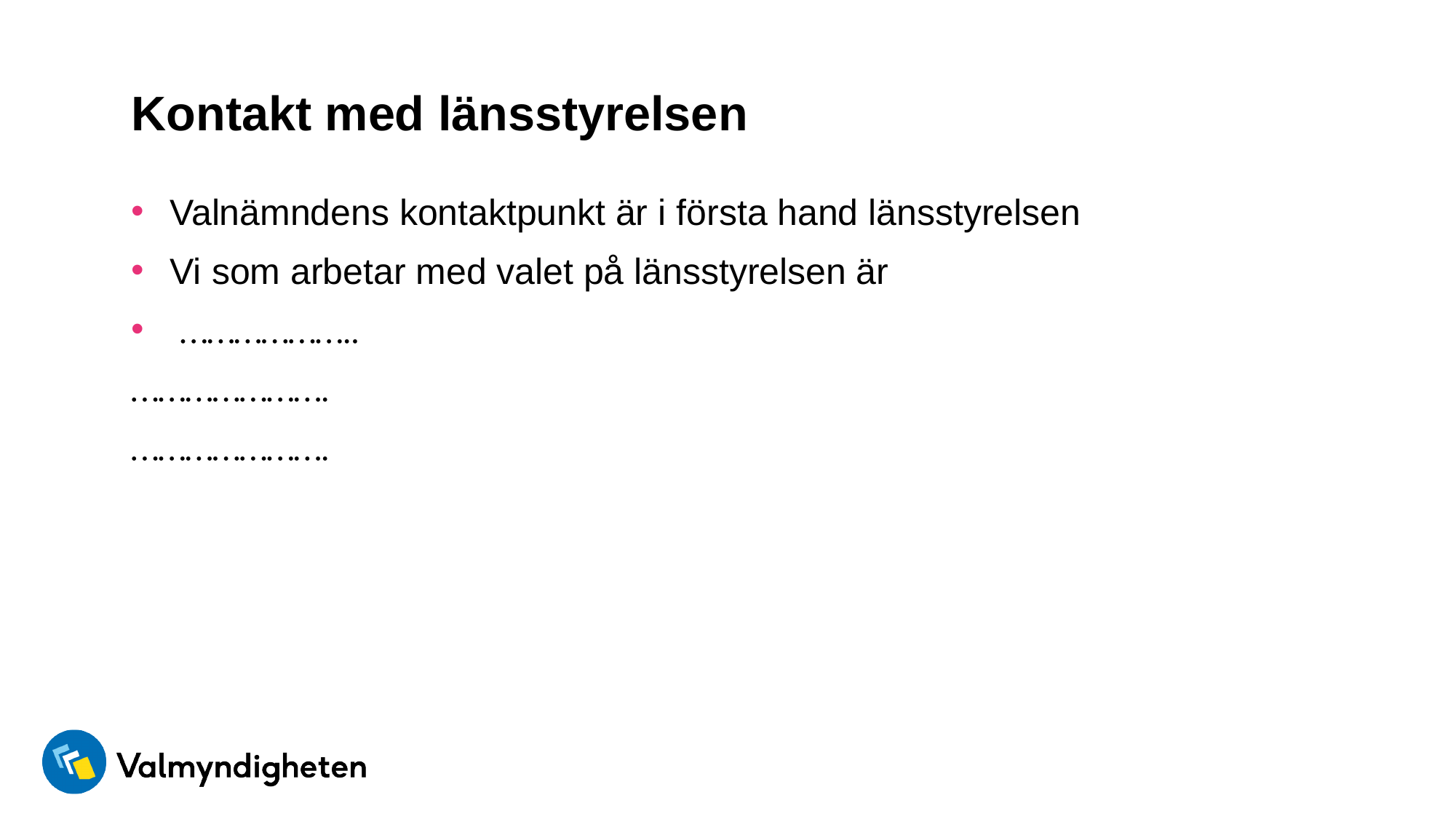

# Kontakt med länsstyrelsen
Valnämndens kontaktpunkt är i första hand länsstyrelsen
Vi som arbetar med valet på länsstyrelsen är
 ………………..
………………….
………………….